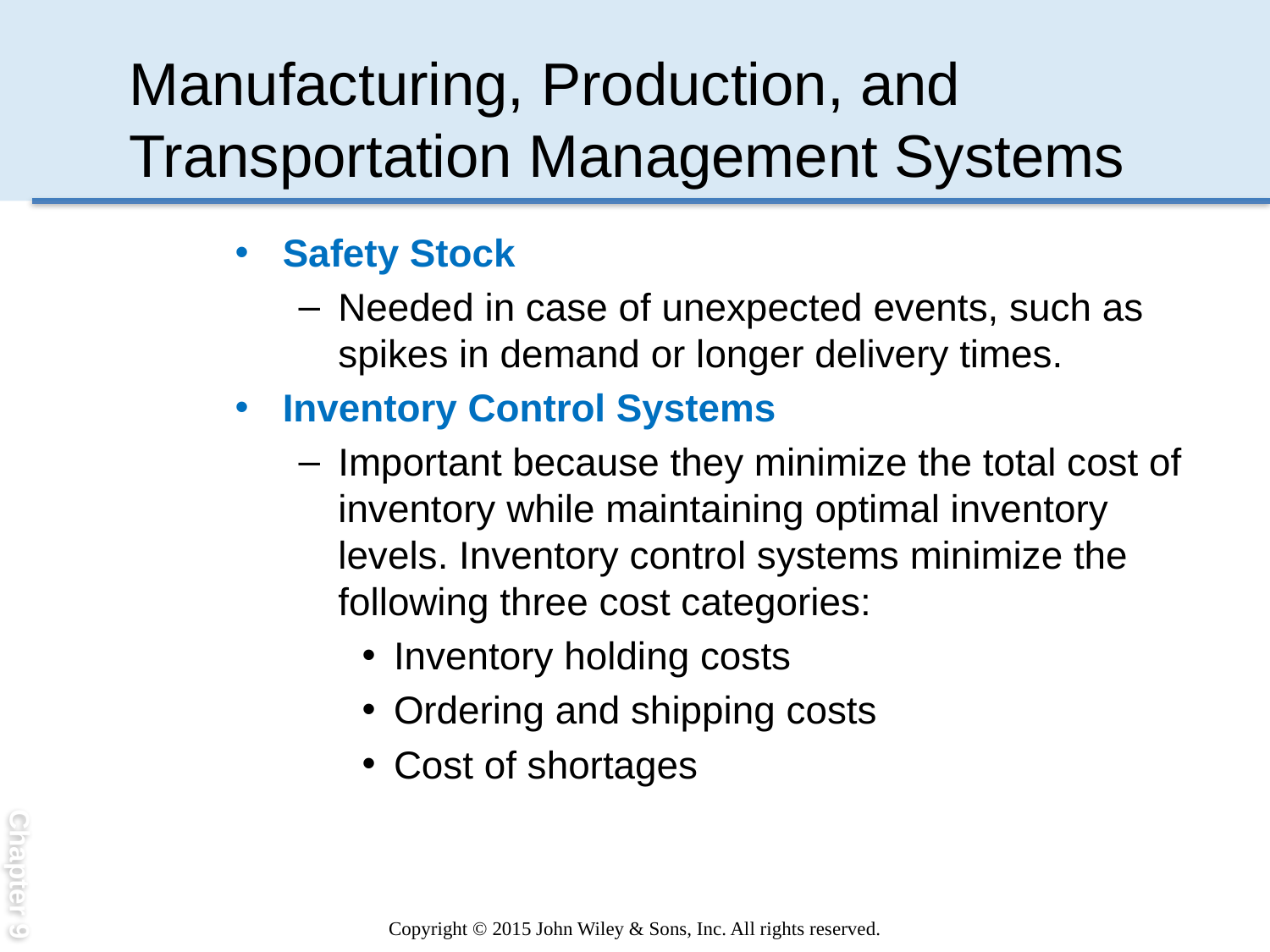

Chapter 9
# Manufacturing, Production, and Transportation Management Systems
Safety Stock
Needed in case of unexpected events, such as spikes in demand or longer delivery times.
Inventory Control Systems
Important because they minimize the total cost of inventory while maintaining optimal inventory levels. Inventory control systems minimize the following three cost categories:
Inventory holding costs
Ordering and shipping costs
Cost of shortages